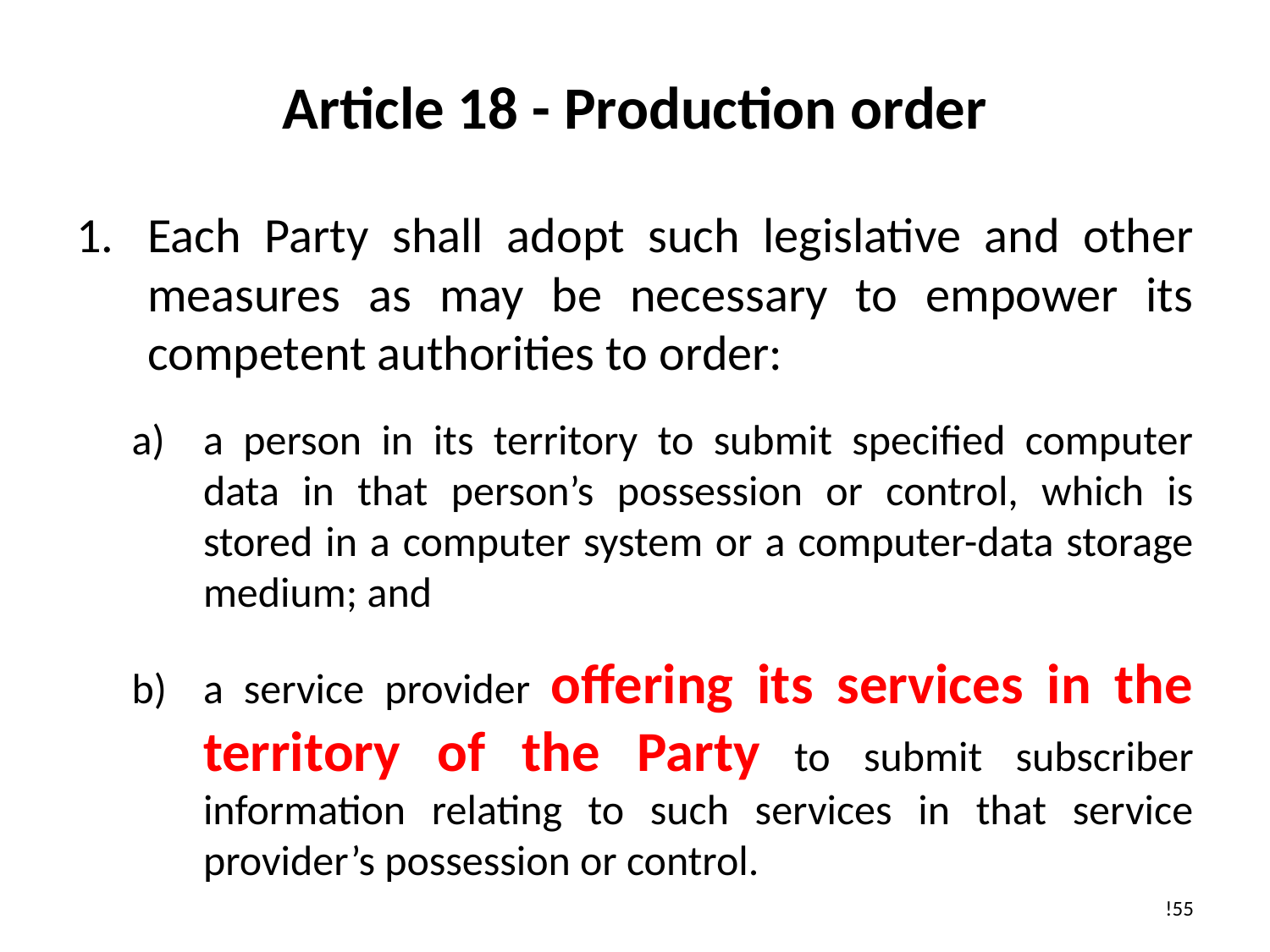

# Article 18 - Production order
Each Party shall adopt such legislative and other measures as may be necessary to empower its competent authorities to order:
a person in its territory to submit specified computer data in that person’s possession or control, which is stored in a computer system or a computer-data storage medium; and
a service provider offering its services in the territory of the Party to submit subscriber information relating to such services in that service provider’s possession or control.
!55